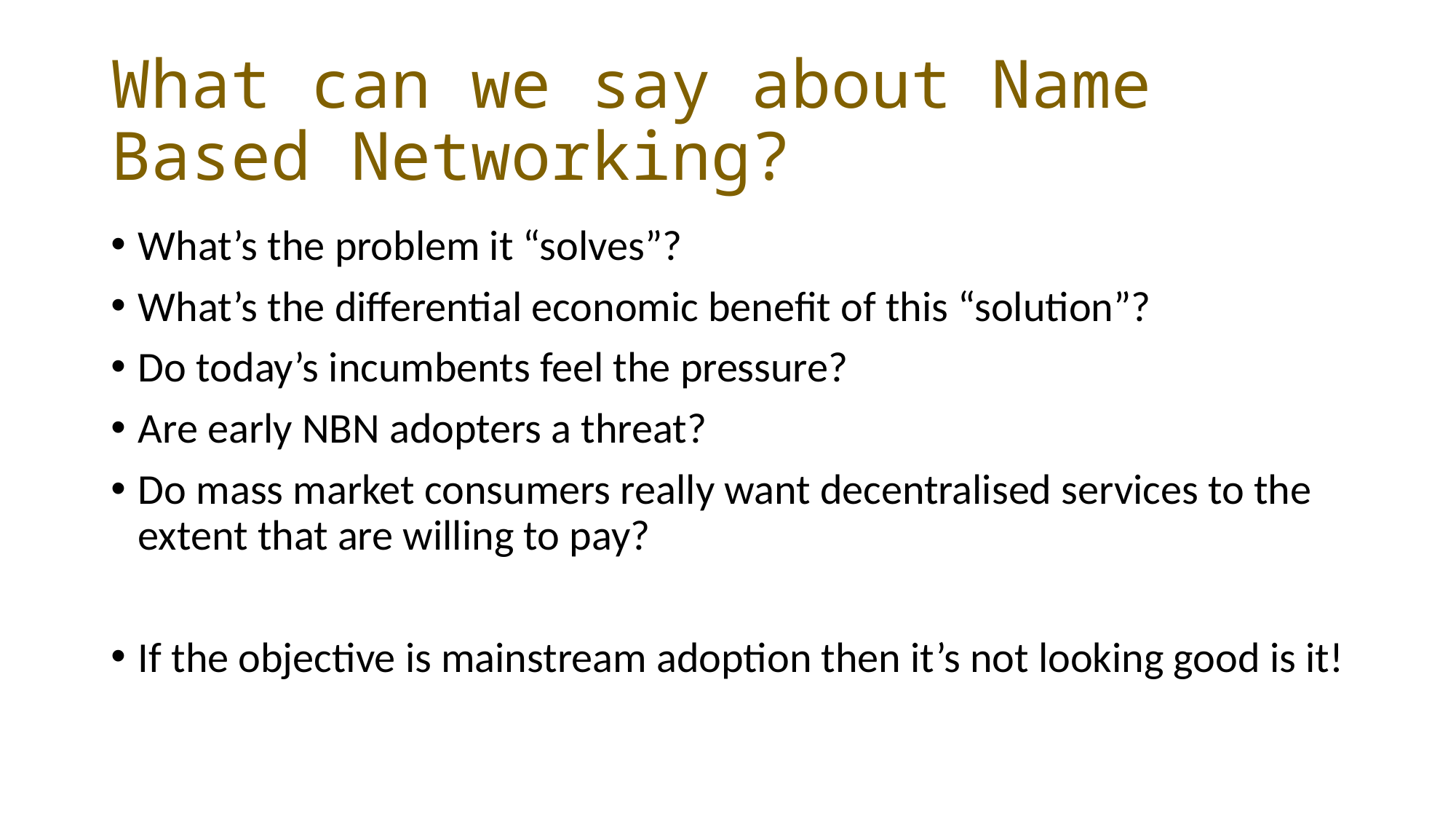

# What can we say about Name Based Networking?
What’s the problem it “solves”?
What’s the differential economic benefit of this “solution”?
Do today’s incumbents feel the pressure?
Are early NBN adopters a threat?
Do mass market consumers really want decentralised services to the extent that are willing to pay?

If the objective is mainstream adoption then it’s not looking good is it!